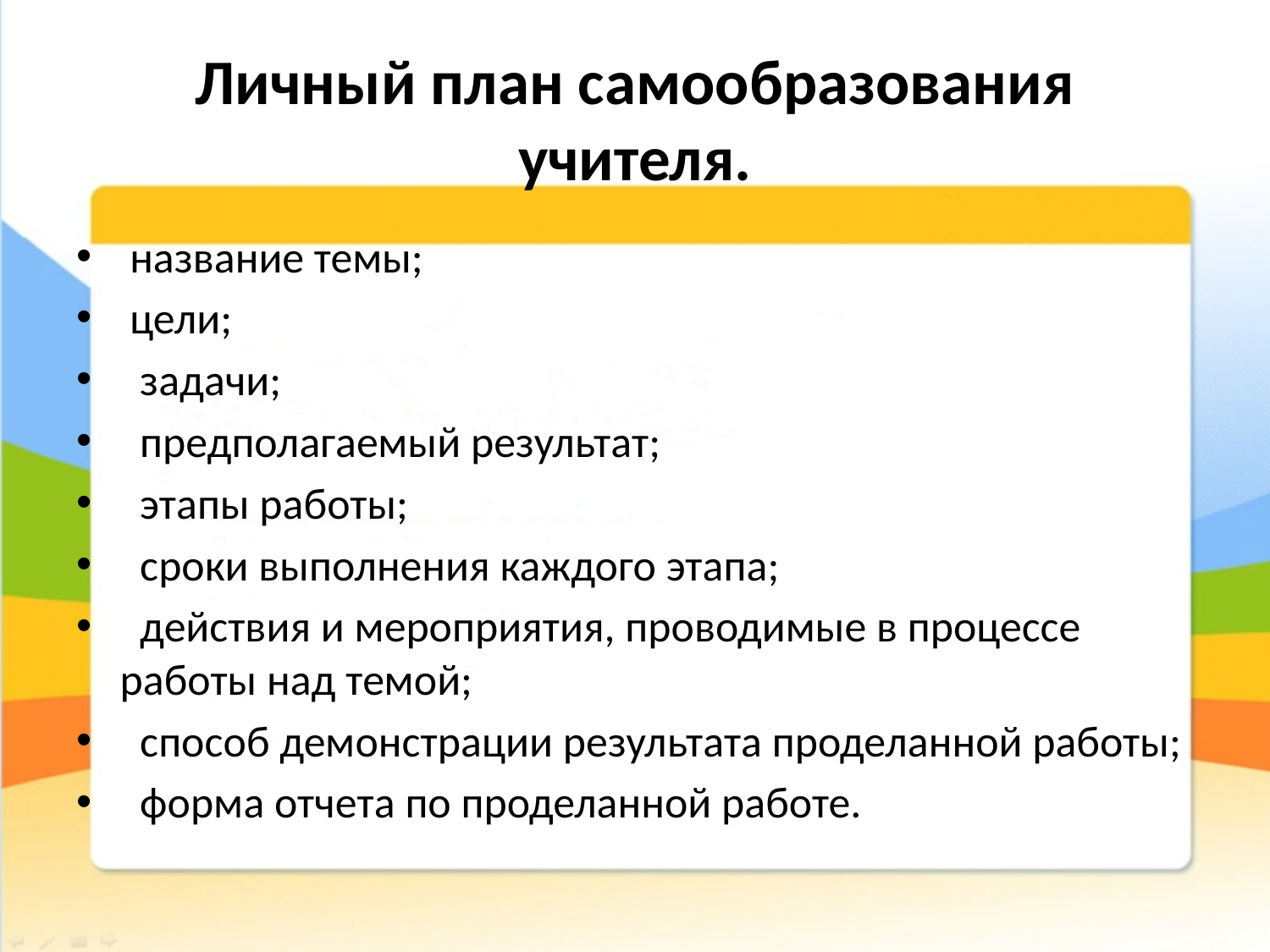

# Личный план самообразования учителя.
 название темы;
 цели;
  задачи;
  предполагаемый результат;
  этапы работы;
  сроки выполнения каждого этапа;
  действия и мероприятия, проводимые в процессе работы над темой;
  способ демонстрации результата проделанной работы;
  форма отчета по проделанной работе.